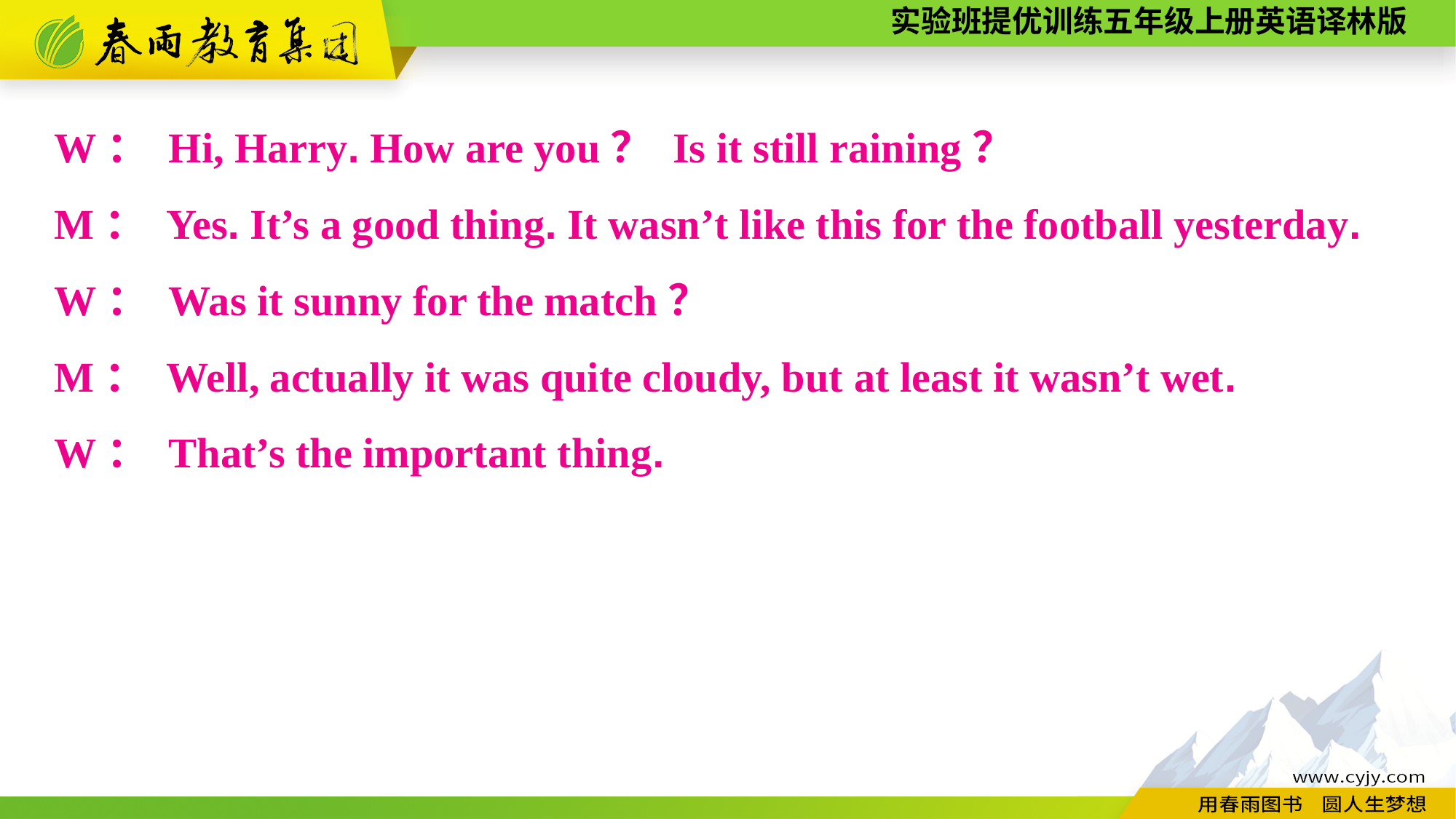

W： Hi, Harry. How are you？ Is it still raining？
M： Yes. It’s a good thing. It wasn’t like this for the football yesterday.
W： Was it sunny for the match？
M： Well, actually it was quite cloudy, but at least it wasn’t wet.
W： That’s the important thing.